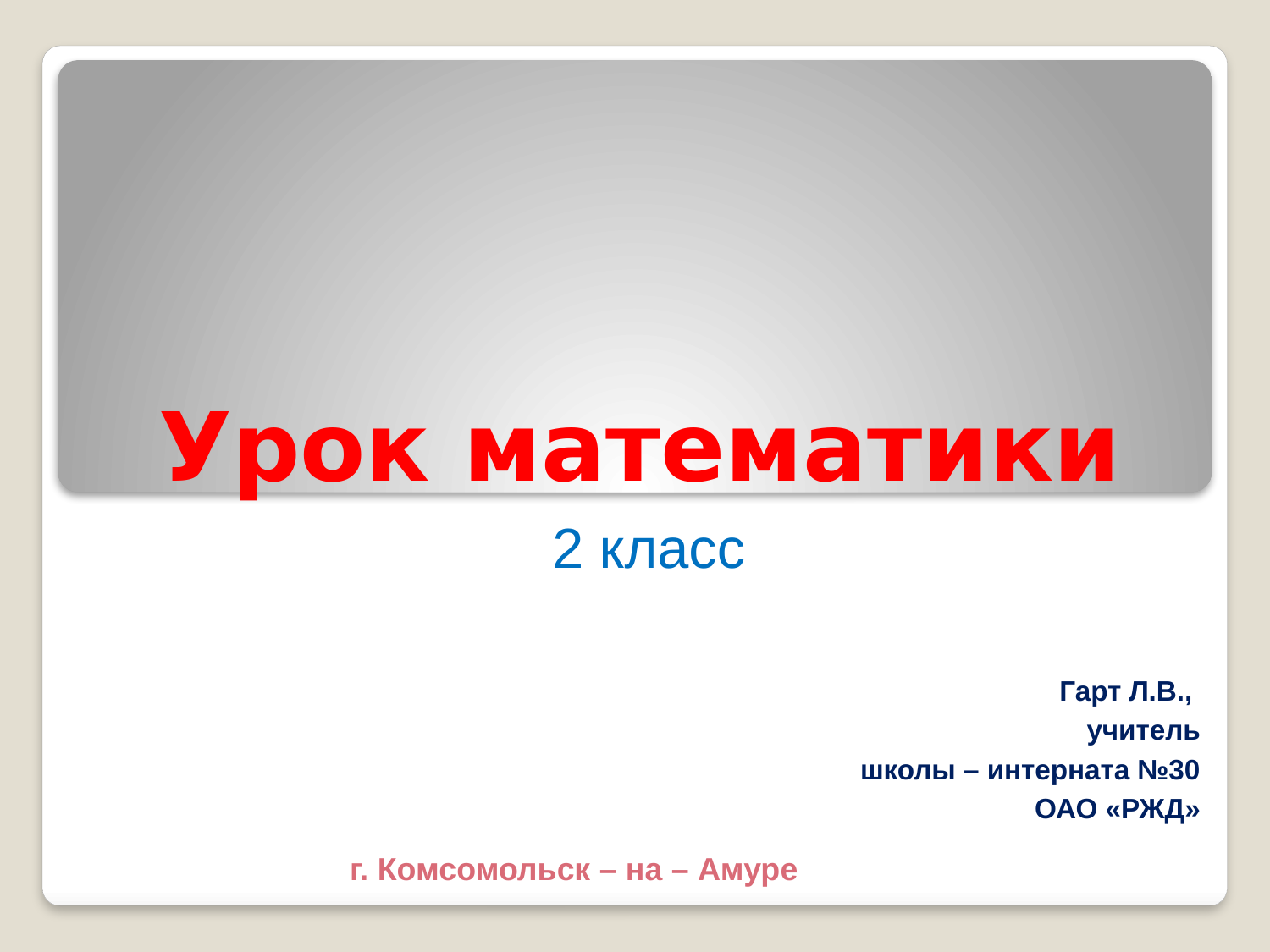

# Урок математики
2 класс
Гарт Л.В.,
учитель
 школы – интерната №30
 ОАО «РЖД»
г. Комсомольск – на – Амуре